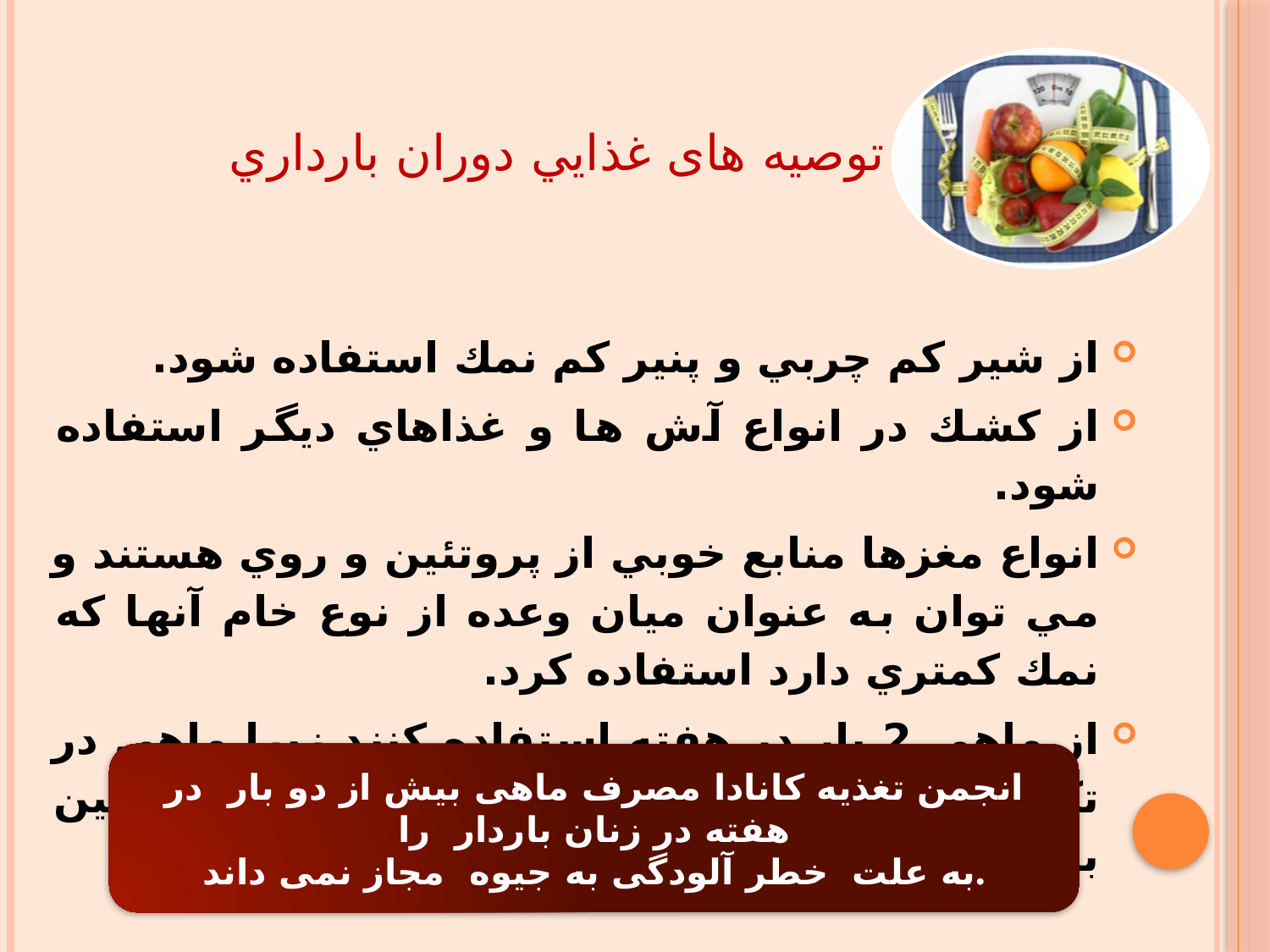

# توصیه های غذايي دوران بارداري

از شير كم چربي و پنير كم نمك استفاده شود.
از كشك در انواع آش ها و غذاهاي ديگر استفاده شود.
انواع مغزها منابع خوبي از پروتئين و روي هستند و مي توان به عنوان ميان وعده از نوع خام آنها كه نمك كمتري دارد استفاده كرد.
از ماهي 2 بار در هفته استفاده كنند زيرا ماهي در تكامل سيستم عصبي و افزايش قواي ذهني جنين بسيار مؤثر است.

انجمن تغذیه کانادا مصرف ماهی بیش از دو بار  در هفته در زنان باردار  را
به علت  خطر آلودگی به جیوه  مجاز نمی داند.